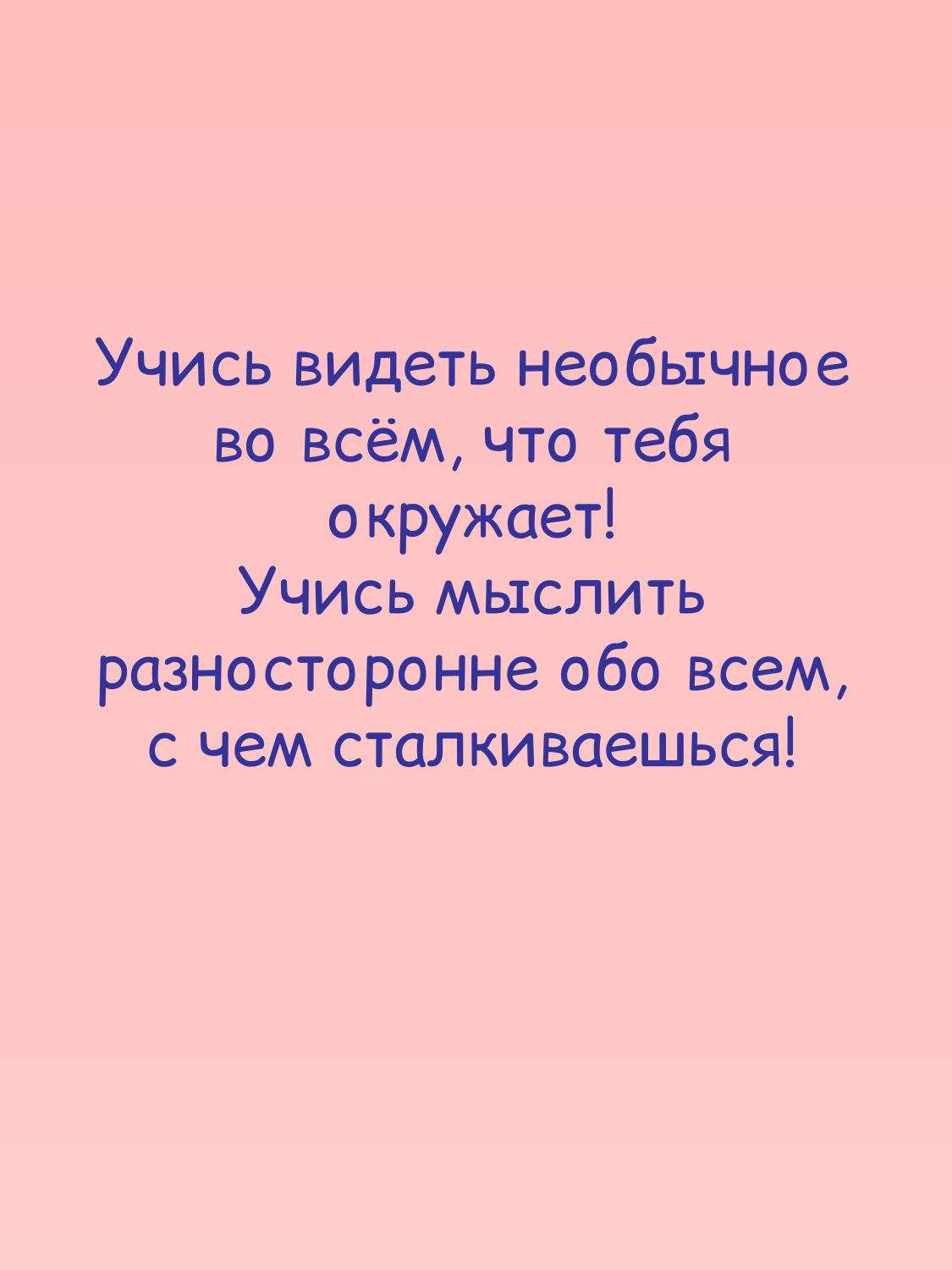

Учись видеть необычное
во всём, что тебя окружает!
Учись мыслить разносторонне обо всем, с чем сталкиваешься!